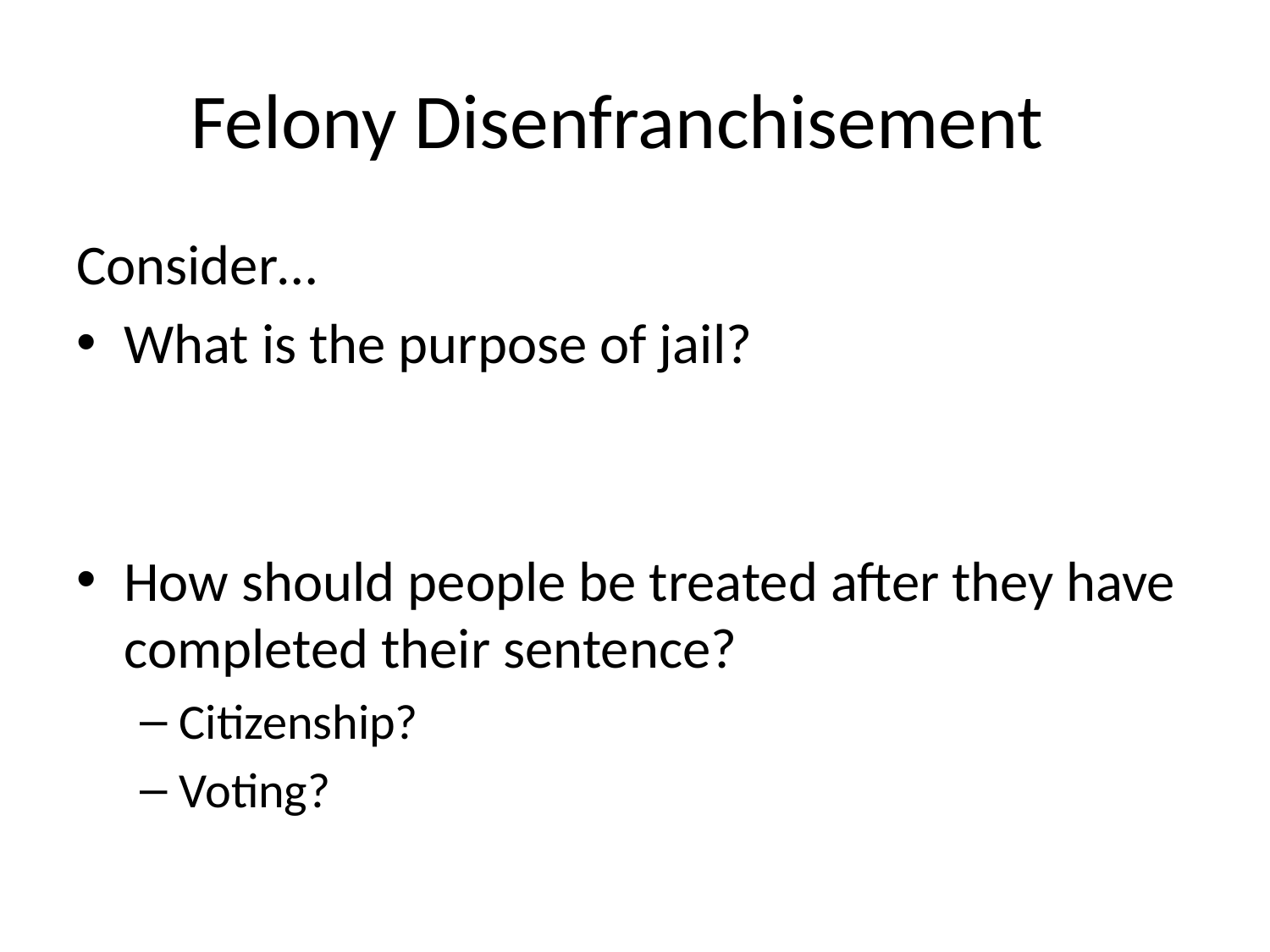

# Felony Disenfranchisement
Consider…
What is the purpose of jail?

How should people be treated after they have completed their sentence?
Citizenship?
Voting?